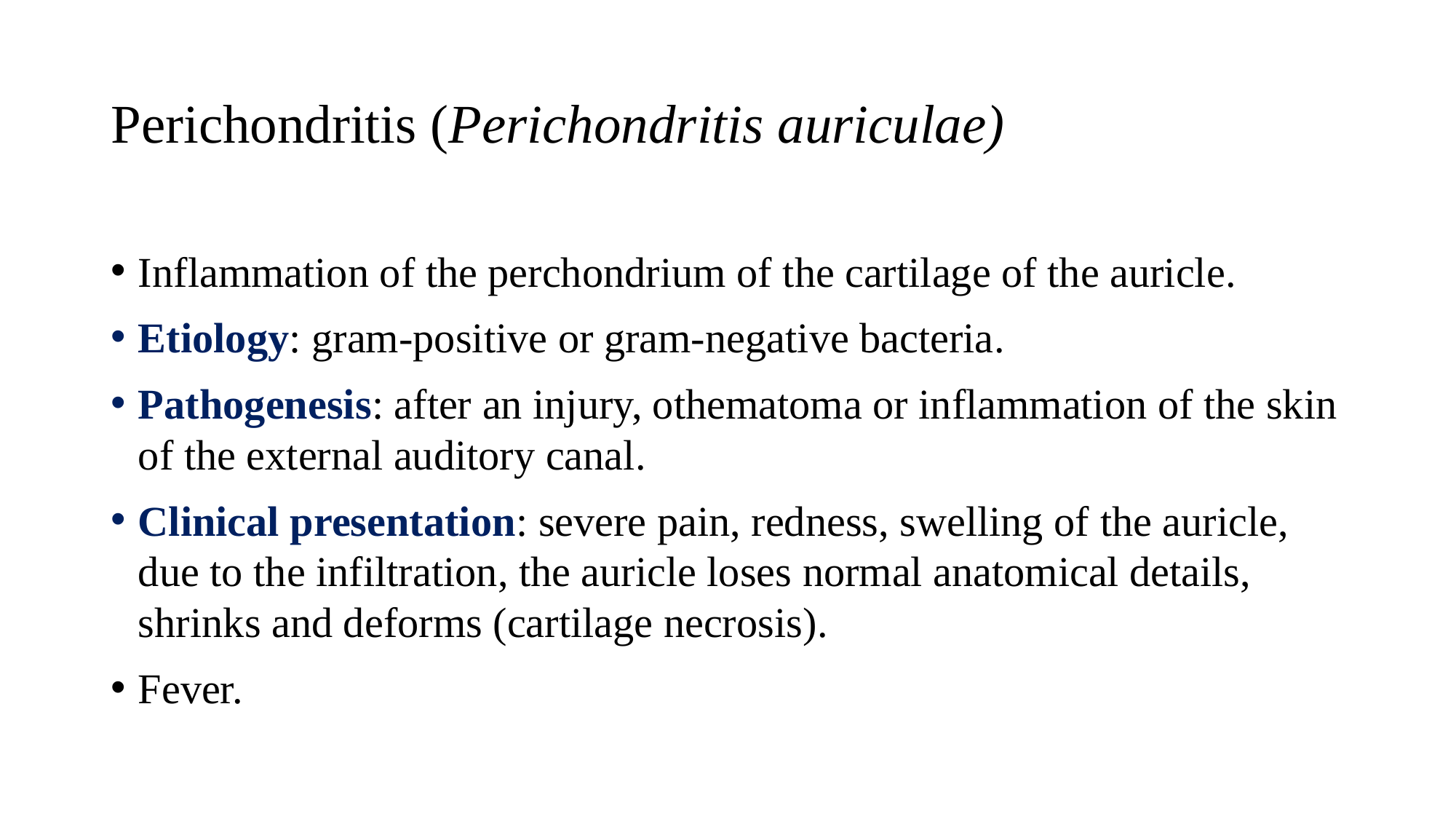

Perichondritis (Perichondritis auriculae)

Inflammation of the perchondrium of the cartilage of the auricle.
Etiology: gram-positive or gram-negative bacteria.
Pathogenesis: after an injury, othematoma or inflammation of the skin of the external auditory canal.
Clinical presentation: severe pain, redness, swelling of the auricle, due to the infiltration, the auricle loses normal anatomical details, shrinks and deforms (cartilage necrosis).
Fever.